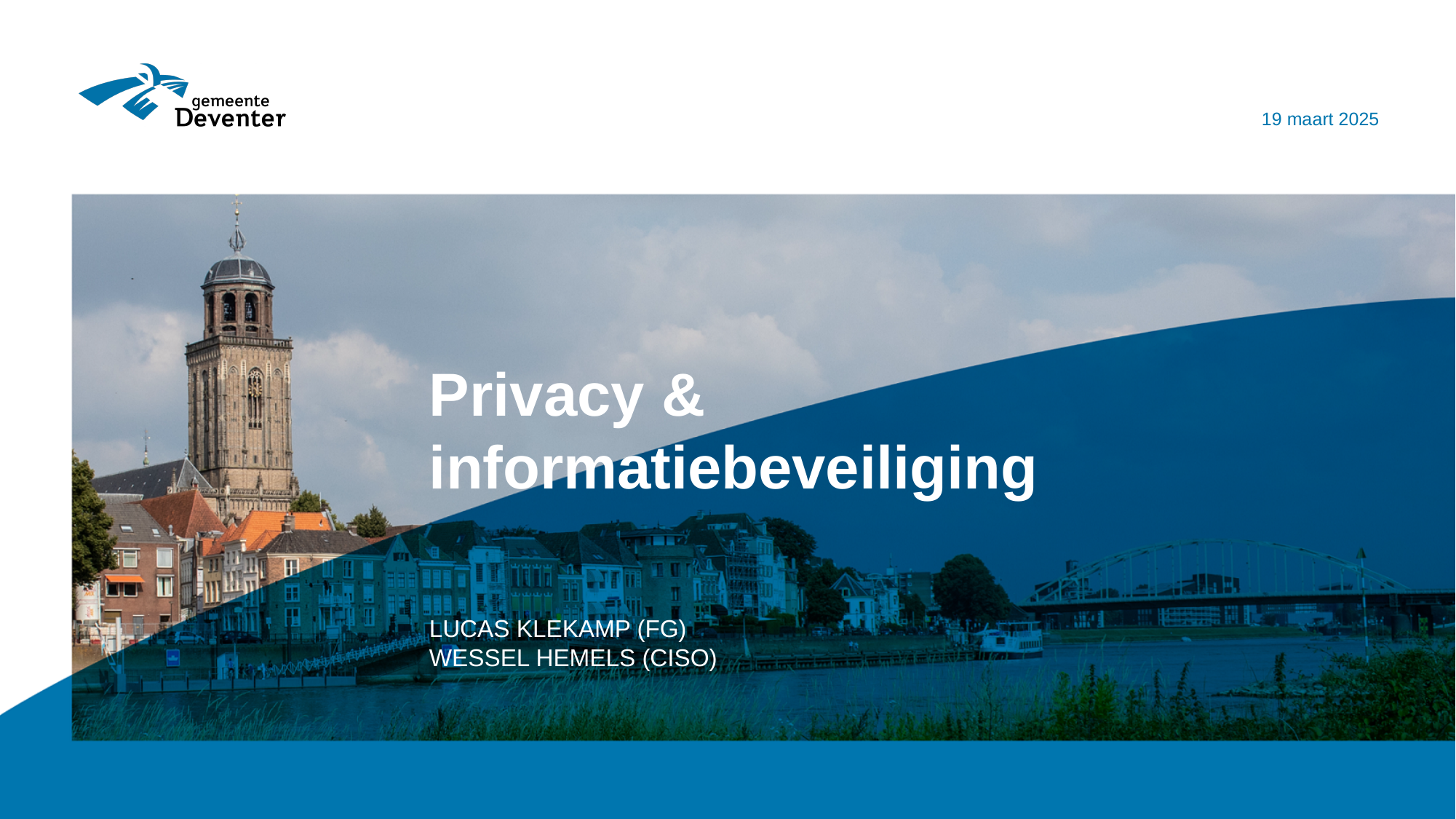

19 maart 2025
# Privacy & informatiebeveiliging
LUCAS KLEKAMP (FG)
Wessel Hemels (CISO)